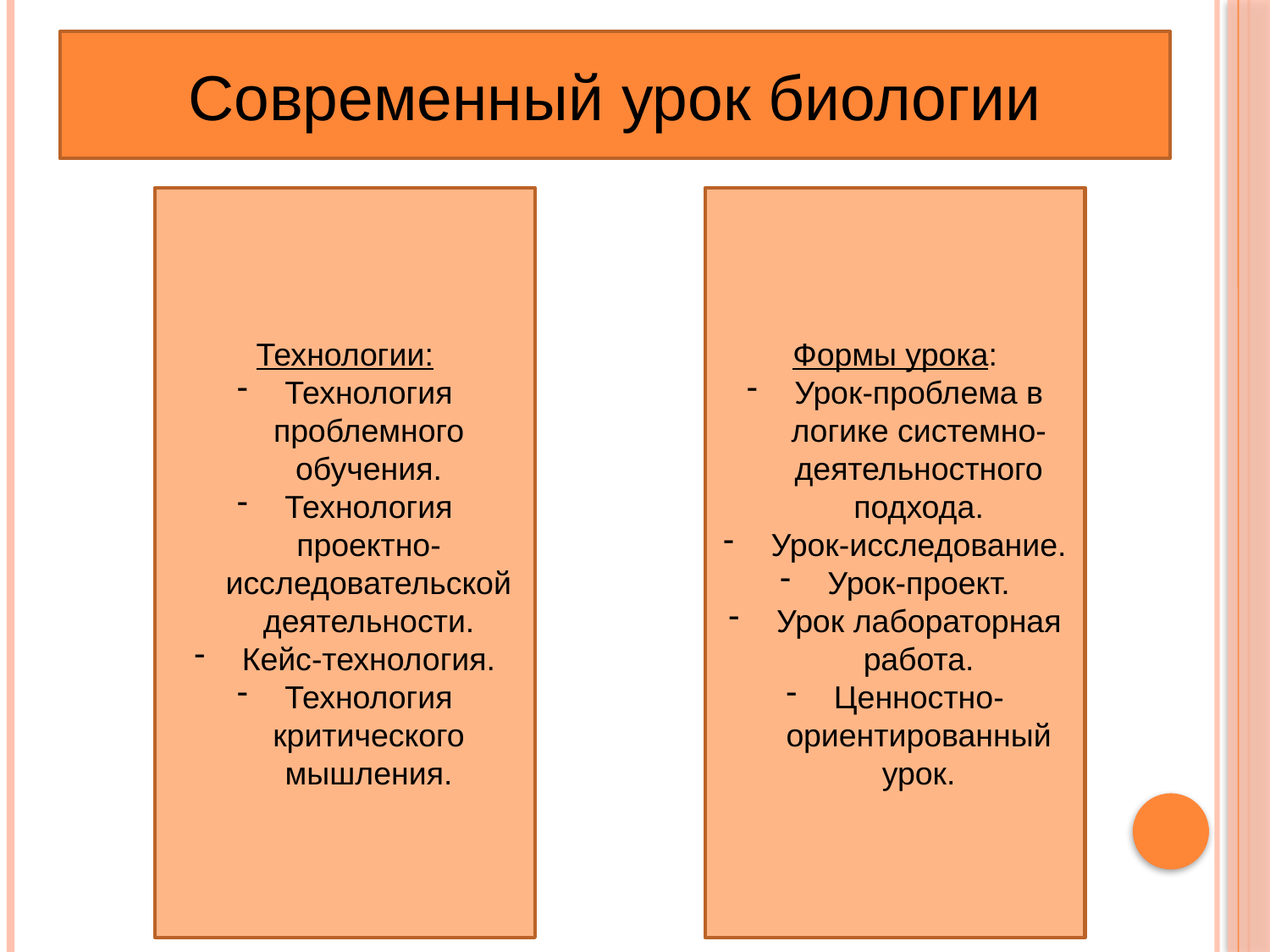

Современный урок биологии
Технологии:
Технология проблемного обучения.
Технология проектно-исследовательской деятельности.
Кейс-технология.
Технология критического мышления.
Формы урока:
Урок-проблема в логике системно-деятельностного подхода.
Урок-исследование.
Урок-проект.
Урок лабораторная работа.
Ценностно-ориентированный урок.